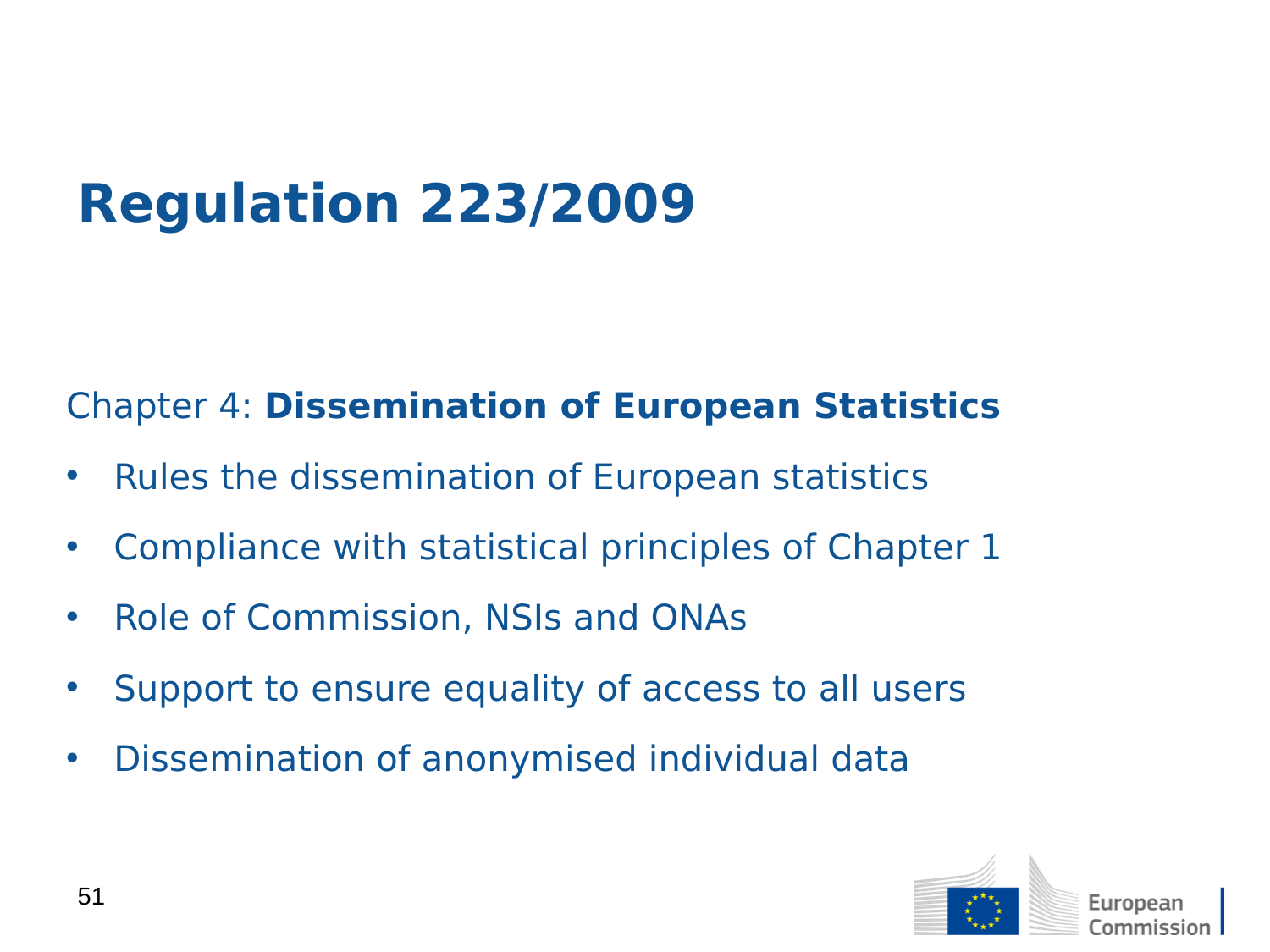

# Regulation 223/2009
Chapter 4: Dissemination of European Statistics
Rules the dissemination of European statistics
Compliance with statistical principles of Chapter 1
Role of Commission, NSIs and ONAs
Support to ensure equality of access to all users
Dissemination of anonymised individual data

51